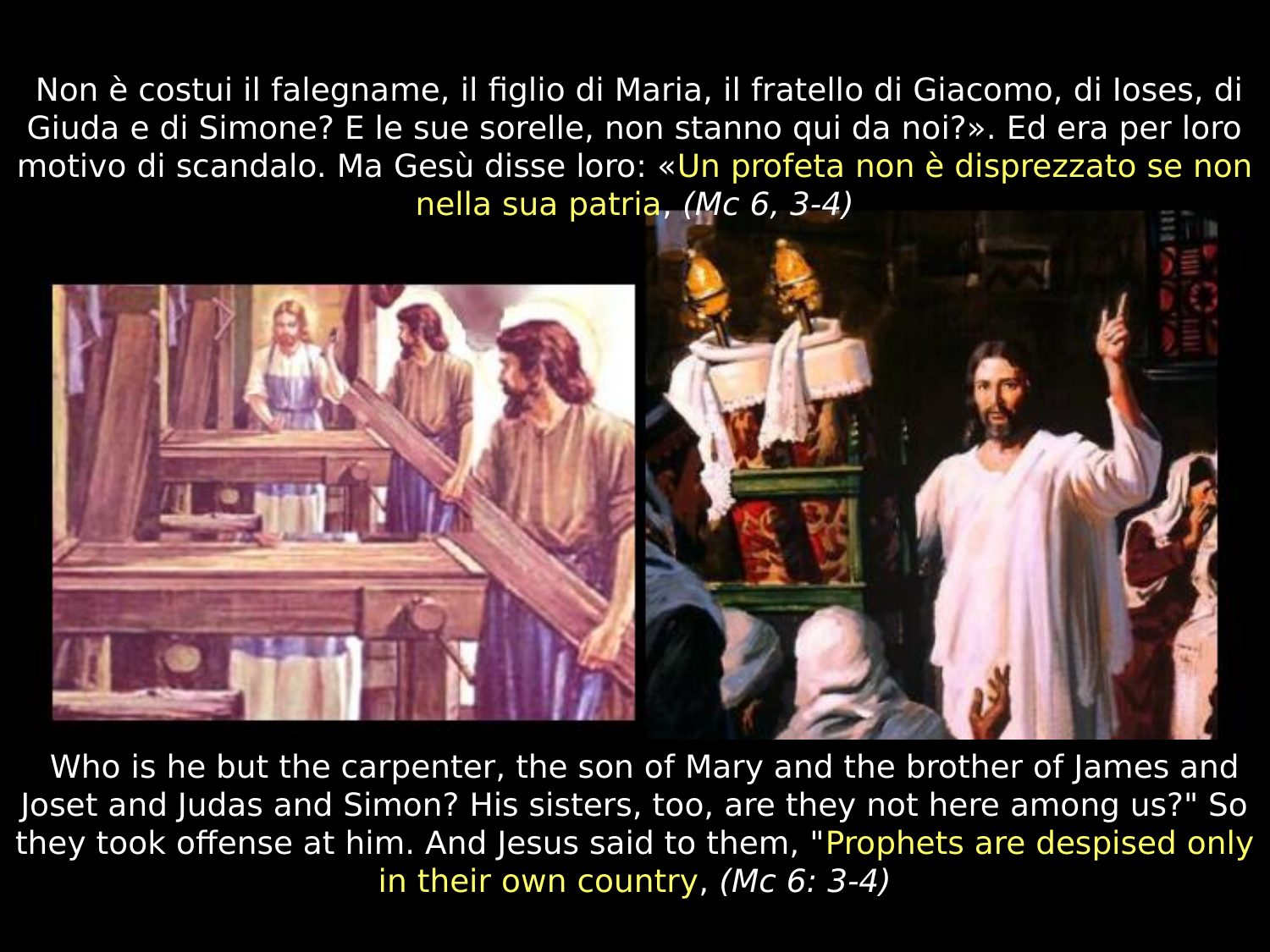

Non è costui il falegname, il figlio di Maria, il fratello di Giacomo, di Ioses, di Giuda e di Simone? E le sue sorelle, non stanno qui da noi?». Ed era per loro motivo di scandalo. Ma Gesù disse loro: «Un profeta non è disprezzato se non nella sua patria, (Mc 6, 3-4)
  Who is he but the carpenter, the son of Mary and the brother of James and Joset and Judas and Simon? His sisters, too, are they not here among us?" So they took offense at him. And Jesus said to them, "Prophets are despised only in their own country, (Mc 6: 3-4)